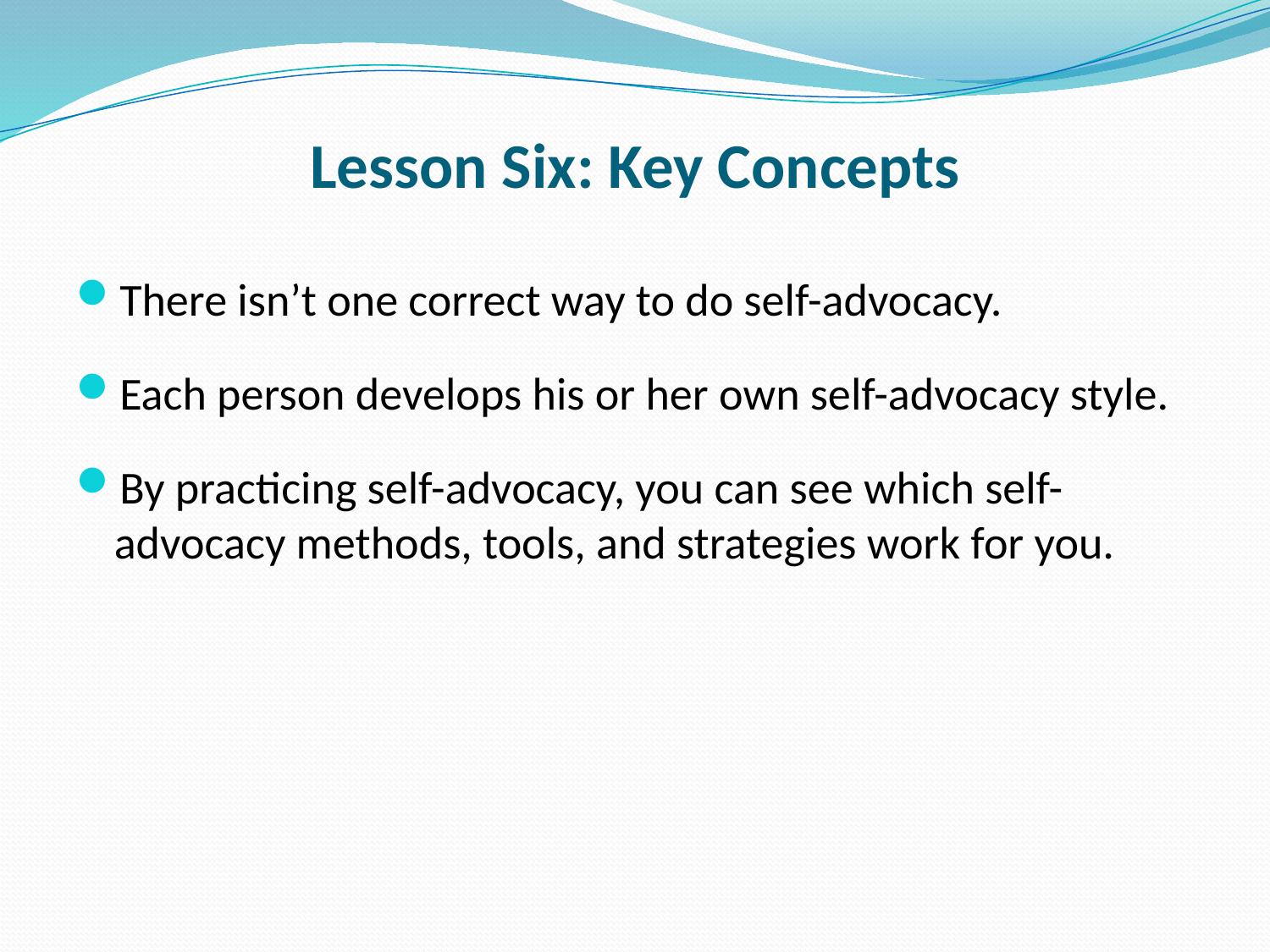

# Lesson Six: Key Concepts
There isn’t one correct way to do self-advocacy.

Each person develops his or her own self-advocacy style.

By practicing self-advocacy, you can see which self-advocacy methods, tools, and strategies work for you.